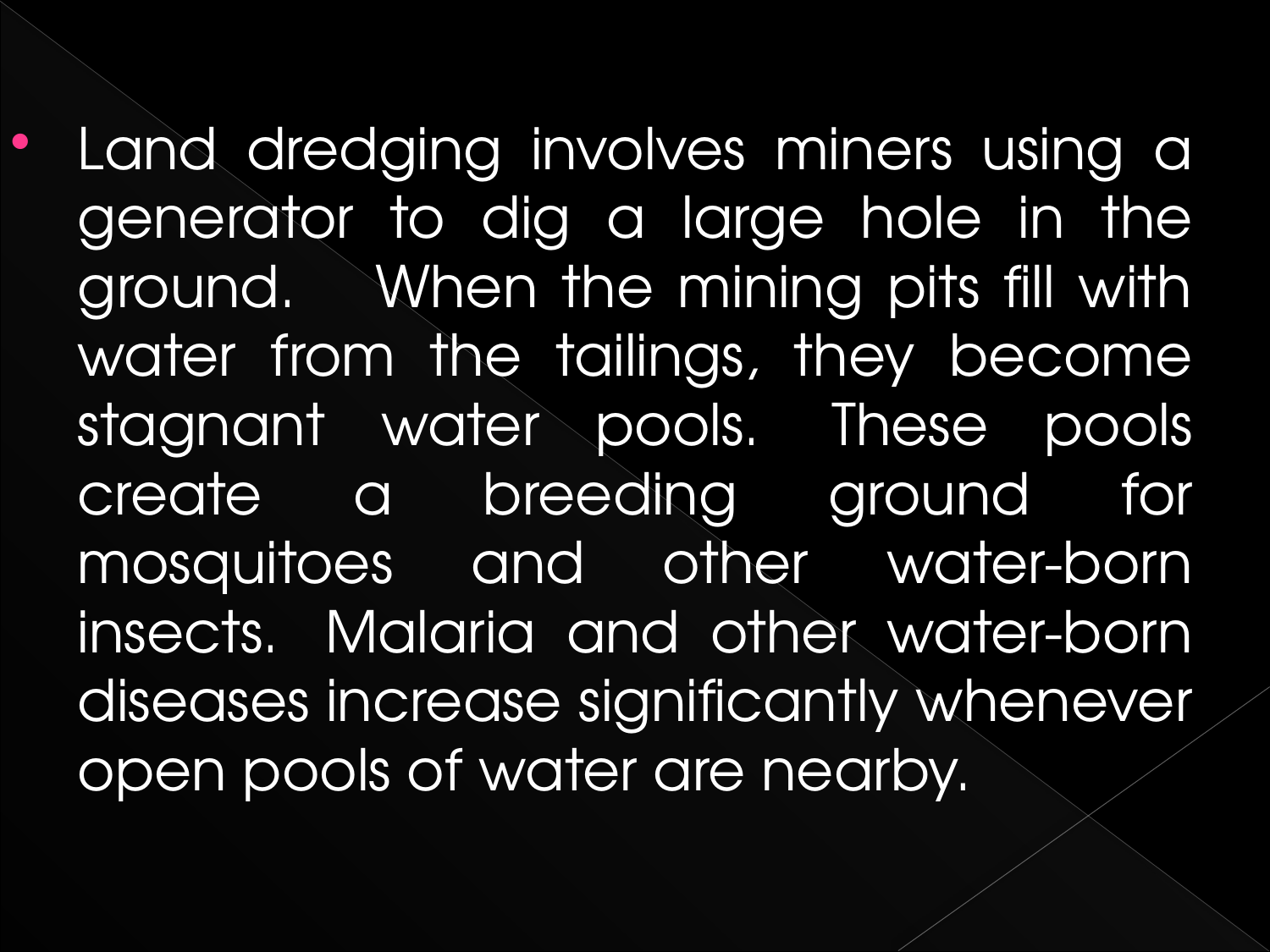

Land dredging involves miners using a generator to dig a large hole in the ground.    When the mining pits fill with water from the tailings, they become stagnant water pools.  These pools create a breeding ground for mosquitoes and other water-born insects.  Malaria and other water-born diseases increase significantly whenever open pools of water are nearby.